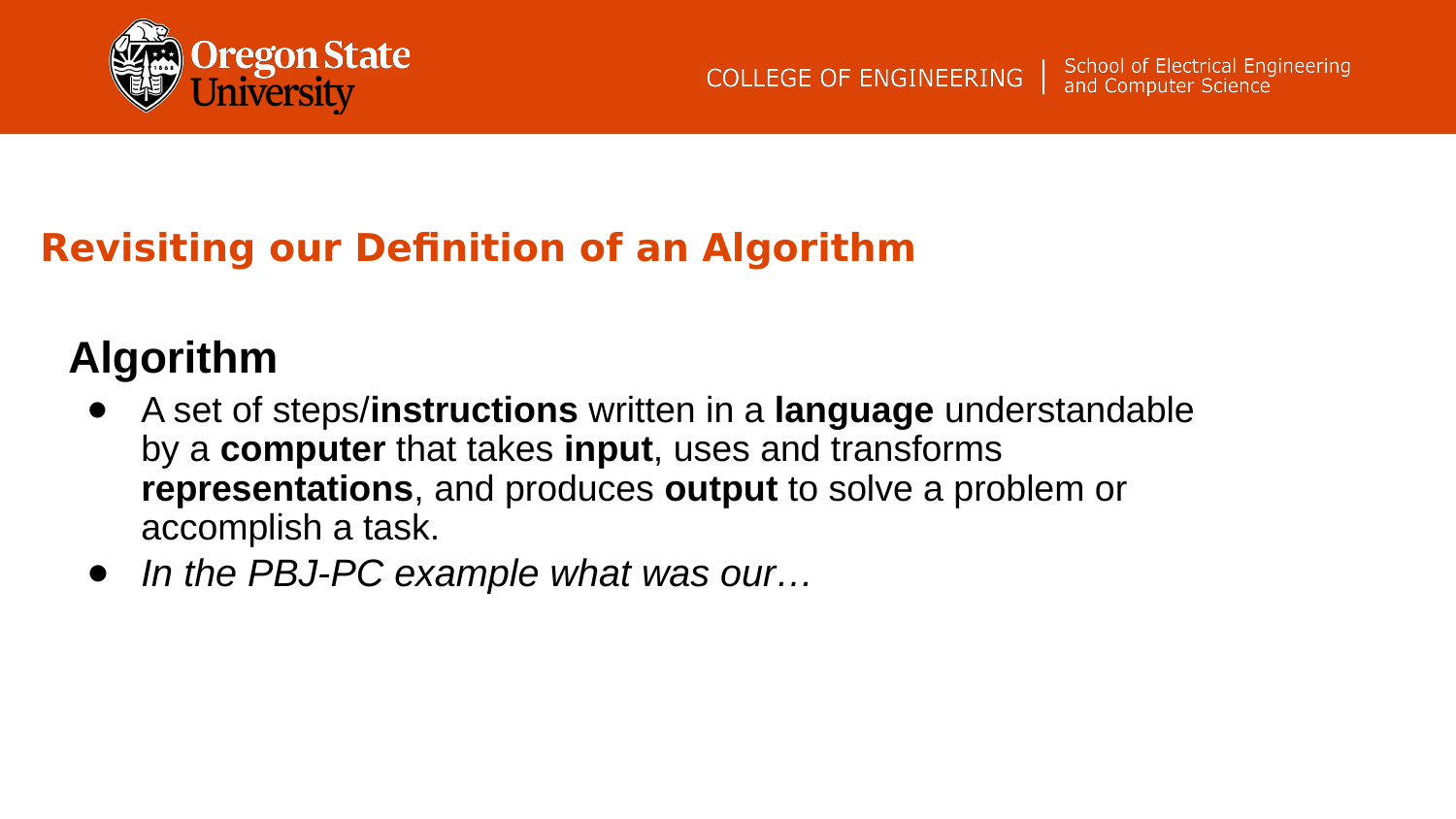

# Revisiting our Definition of an Algorithm
Algorithm
A set of steps/instructions written in a language understandable by a computer that takes input, uses and transforms representations, and produces output to solve a problem or accomplish a task.
In the PBJ-PC example what was our…